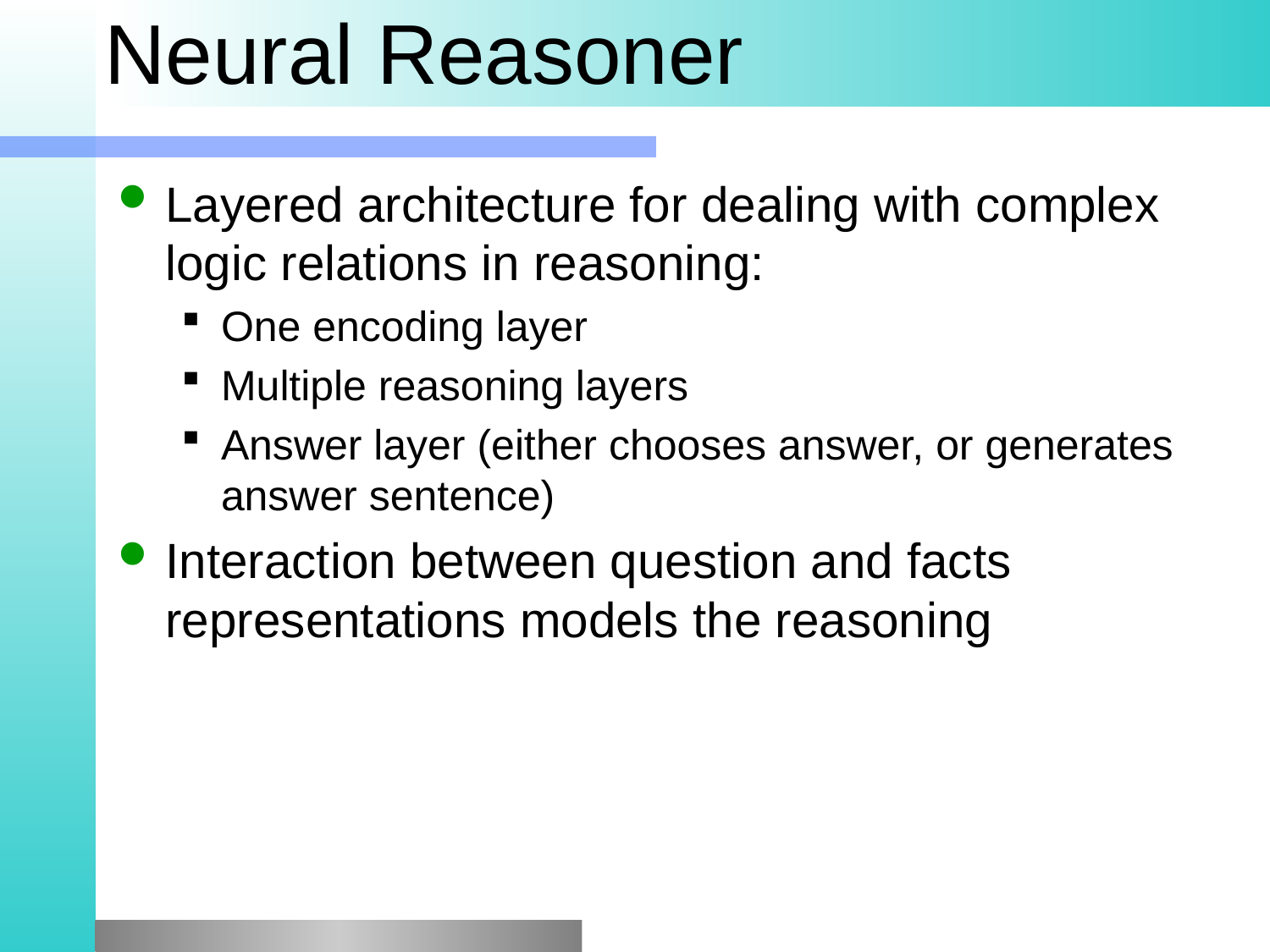

# Neural Reasoner
Layered architecture for dealing with complex logic relations in reasoning:
One encoding layer
Multiple reasoning layers
Answer layer (either chooses answer, or generates answer sentence)
Interaction between question and facts representations models the reasoning